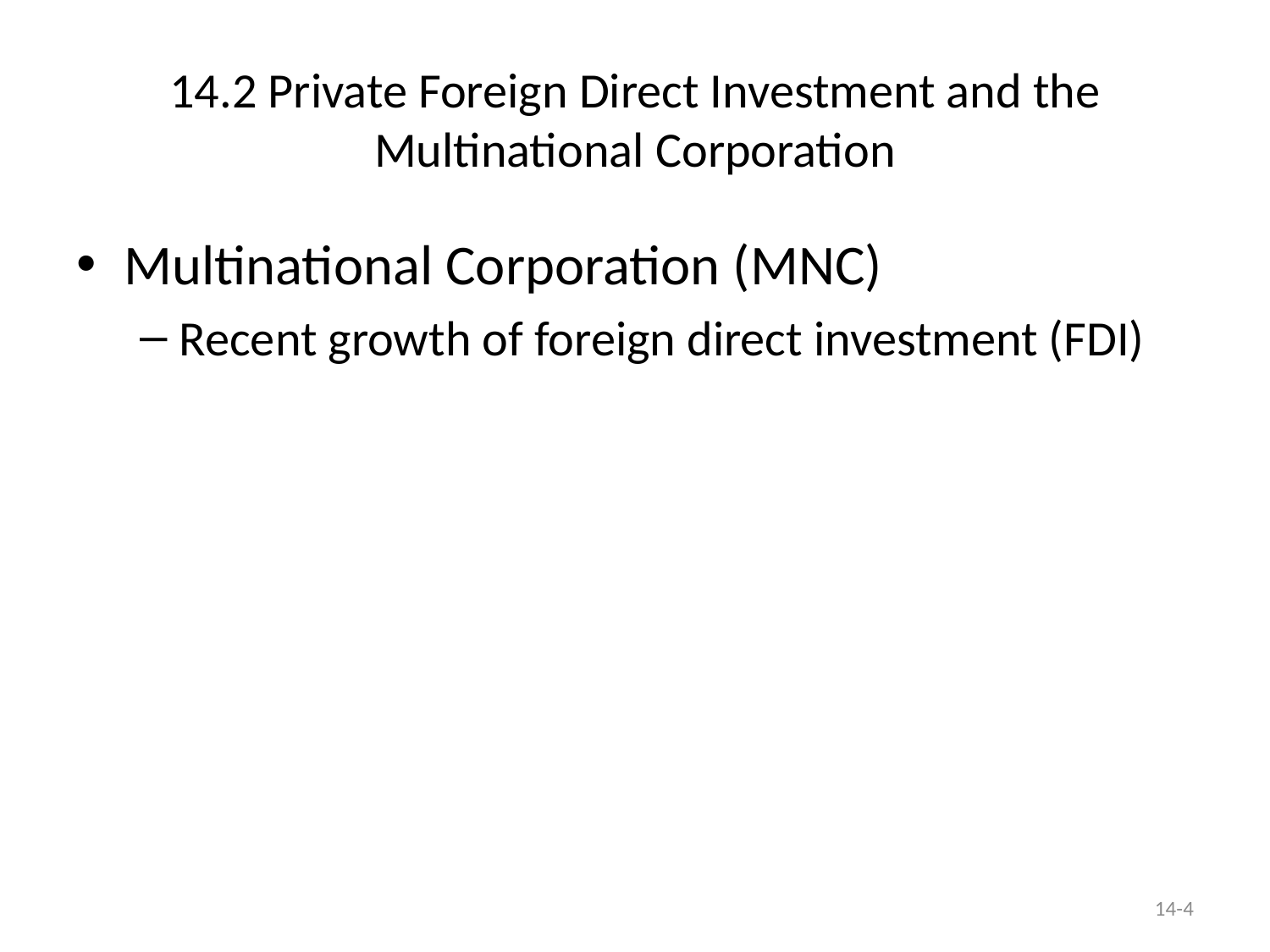

# 14.2 Private Foreign Direct Investment and the Multinational Corporation
Multinational Corporation (MNC)
Recent growth of foreign direct investment (FDI)

14-4